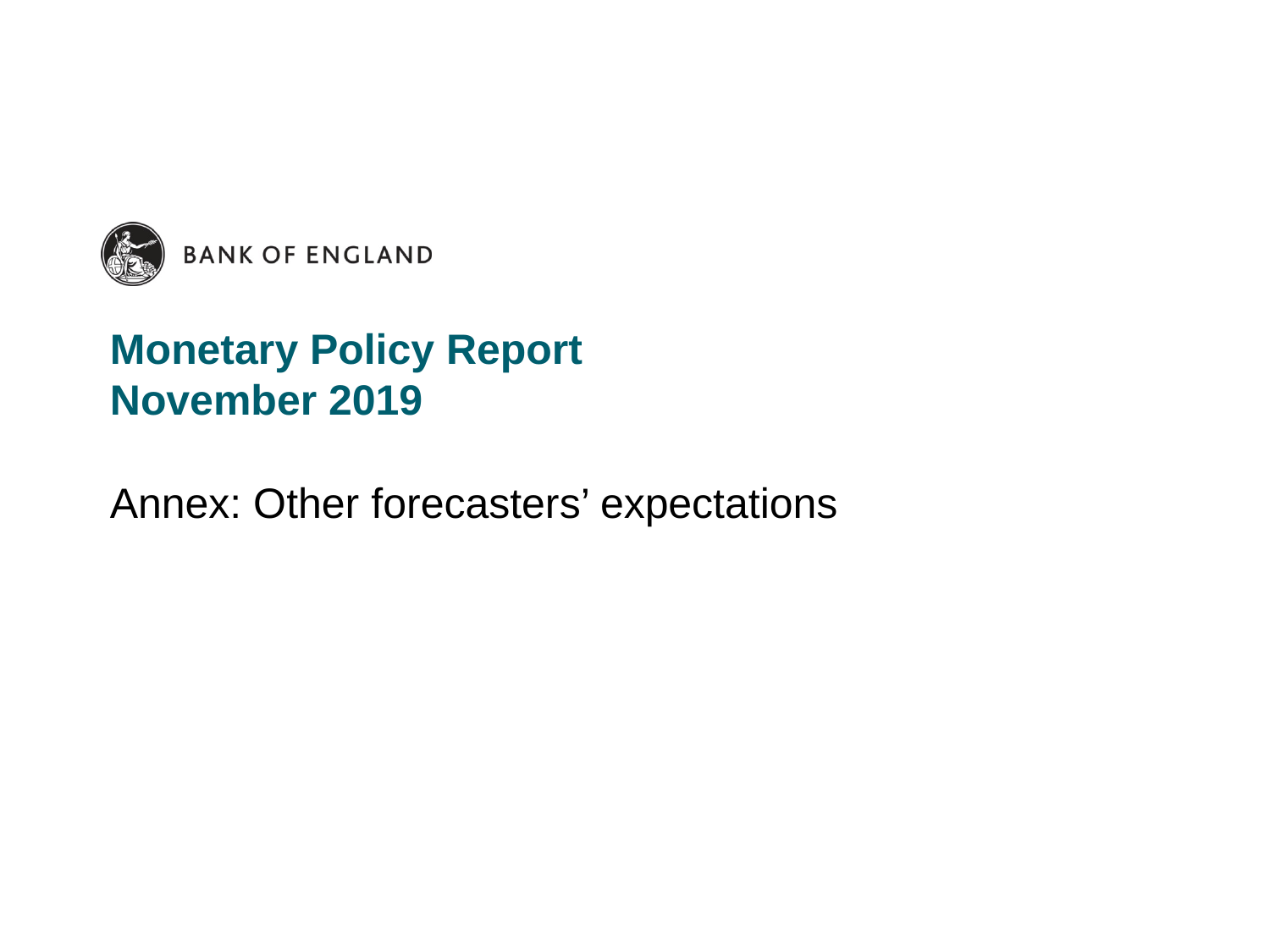

# Monetary Policy Report November 2019
Annex: Other forecasters’ expectations